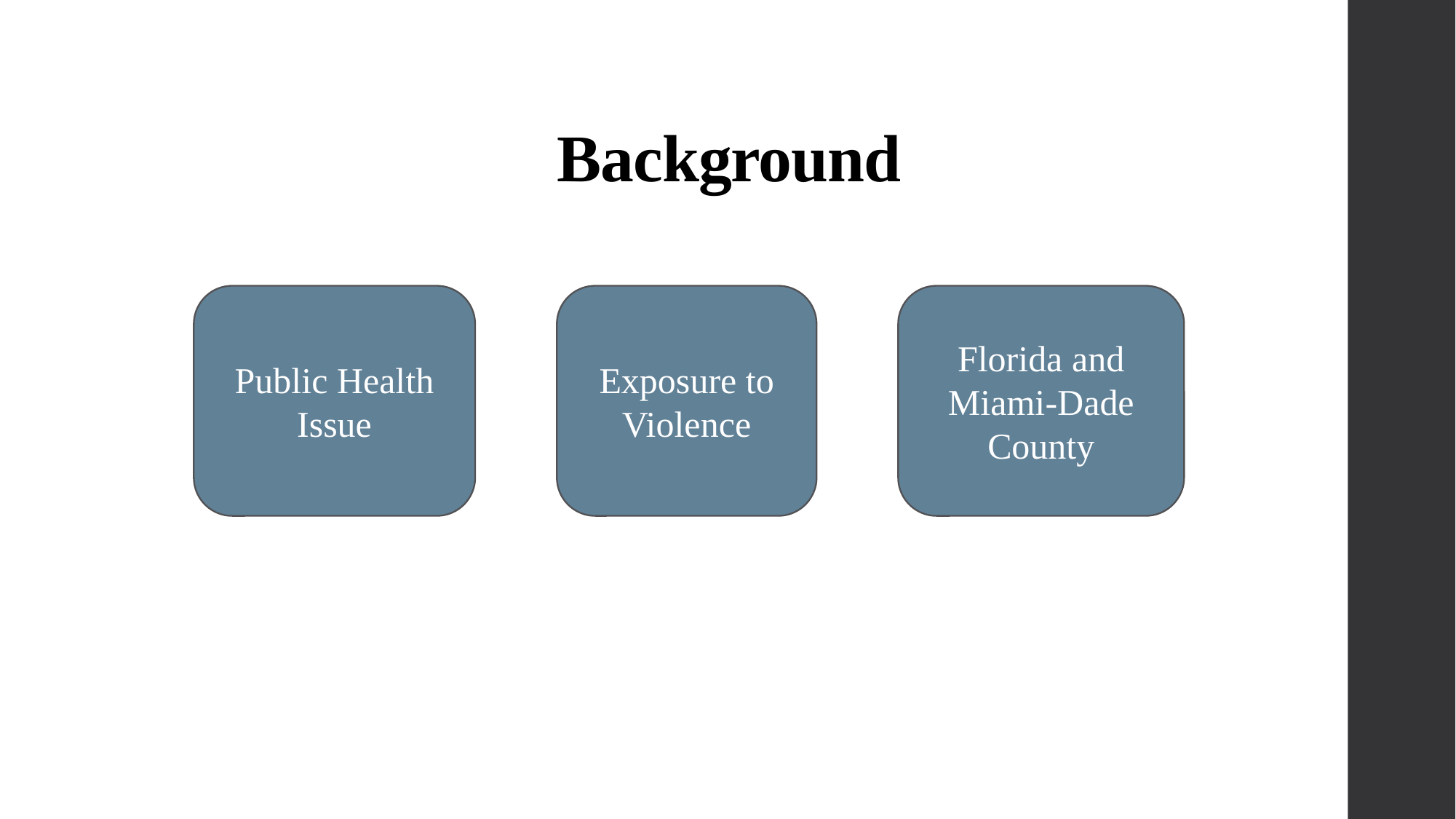

# Background
Exposure to Violence
Florida and Miami-Dade County
Public Health Issue